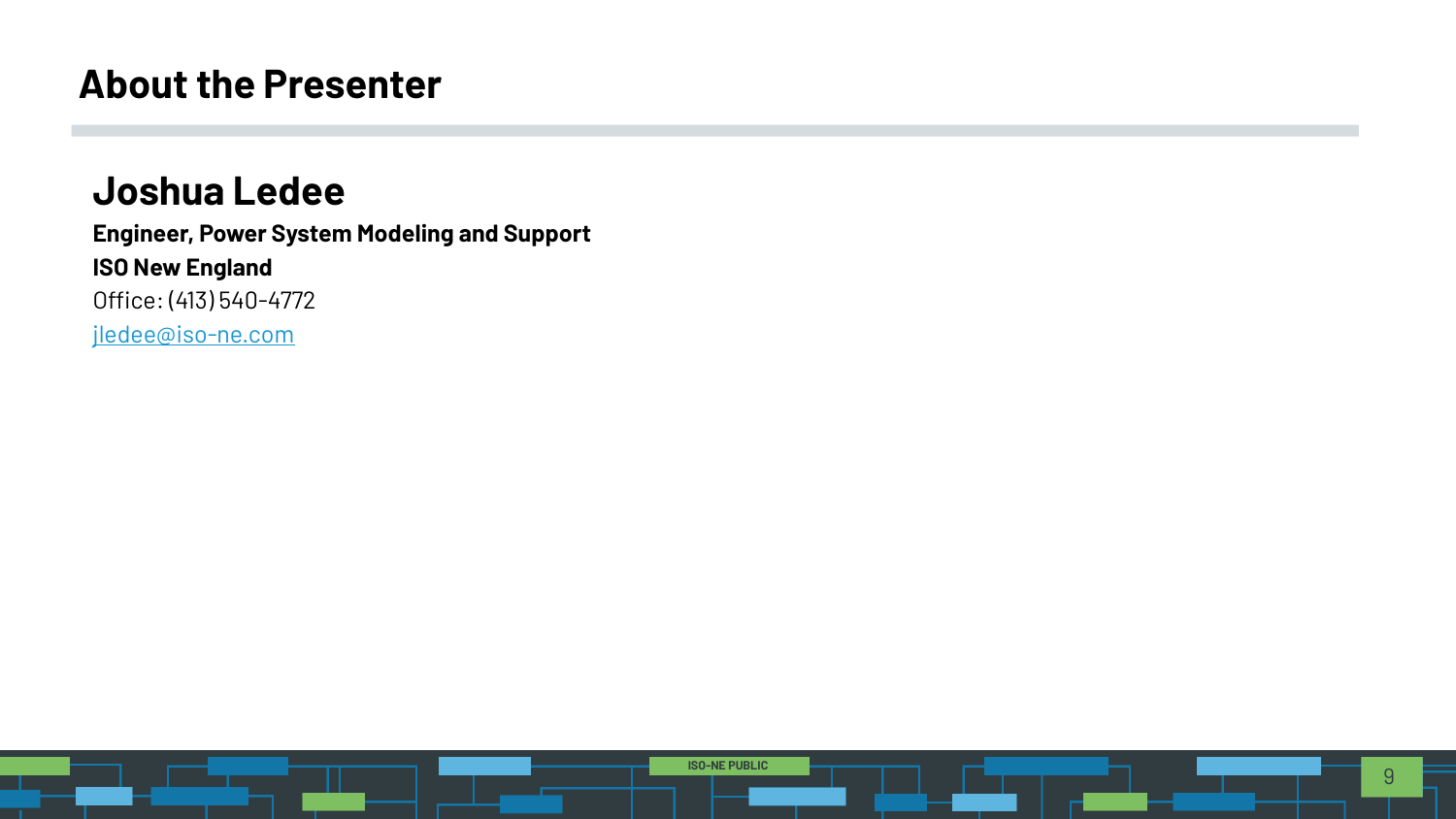

# About the Presenter

Joshua Ledee
Engineer, Power System Modeling and Support
ISO New England
Office: (413) 540-4772
jledee@iso-ne.com
9